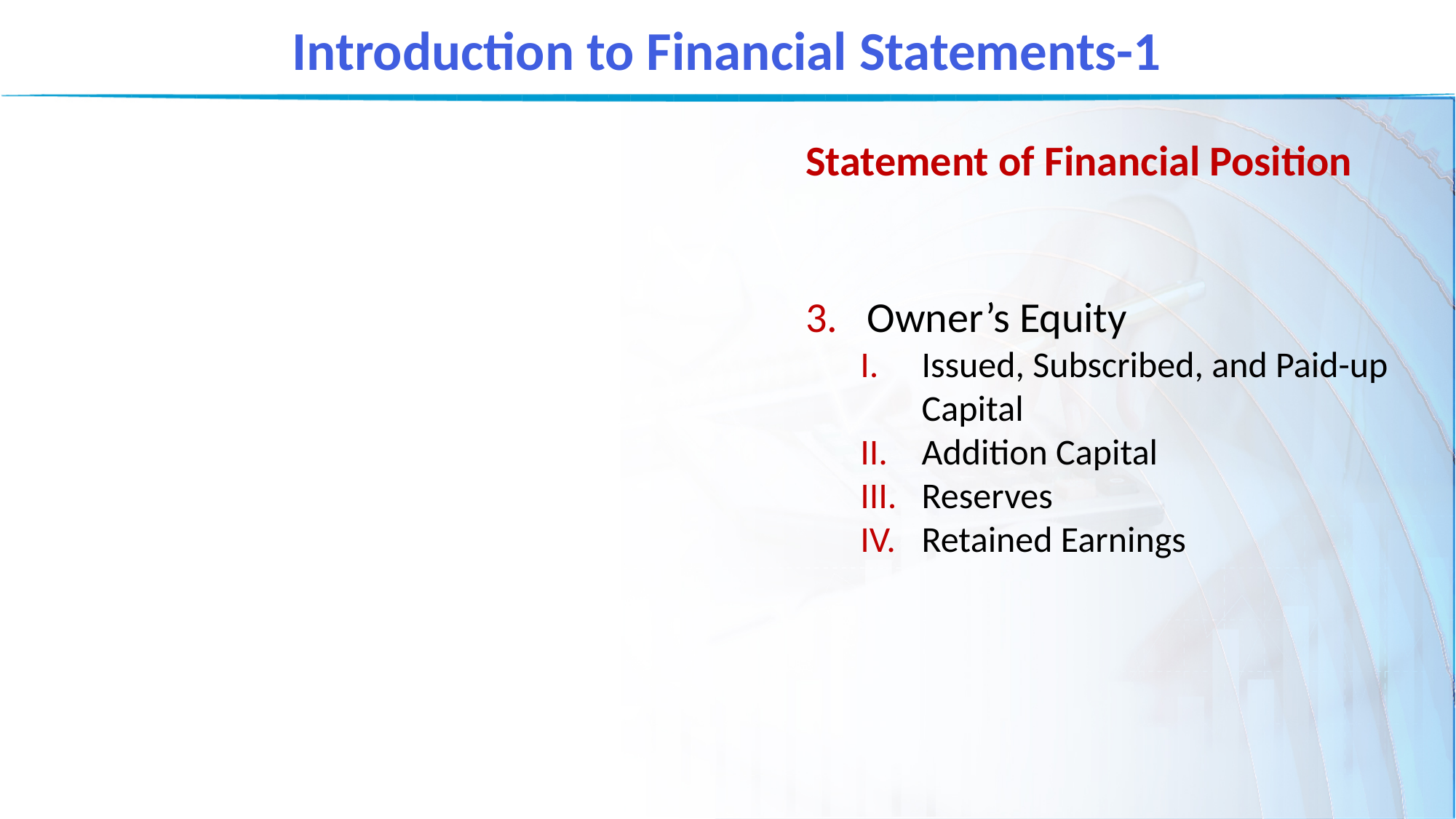

Introduction to Financial Statements-1
Statement of Financial Position

Owner’s Equity
Issued, Subscribed, and Paid-up Capital
Addition Capital
Reserves
Retained Earnings